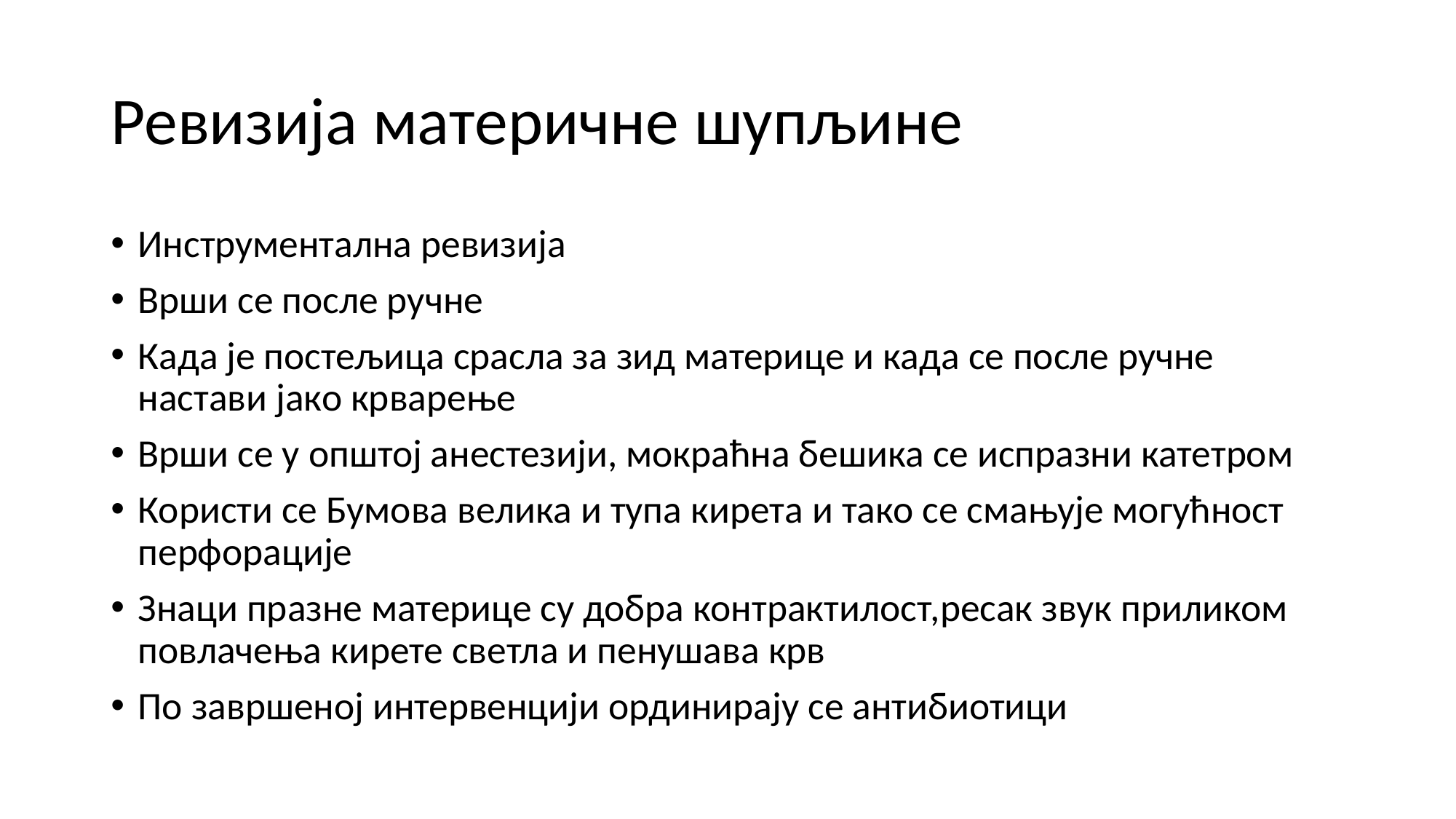

# Ревизија материчне шупљине
Инструментална ревизија
Врши се после ручне
Када је постељица срасла за зид материце и када се после ручне настави јако крварење
Врши се у општој анестезији, мокраћна бешика се испразни катетром
Користи се Бумова велика и тупа кирета и тако се смањује могућност перфорације
Знаци празне материце су добра контрактилост,ресак звук приликом повлачења кирете светла и пенушава крв
По завршеној интервенцији ординирају се антибиотици